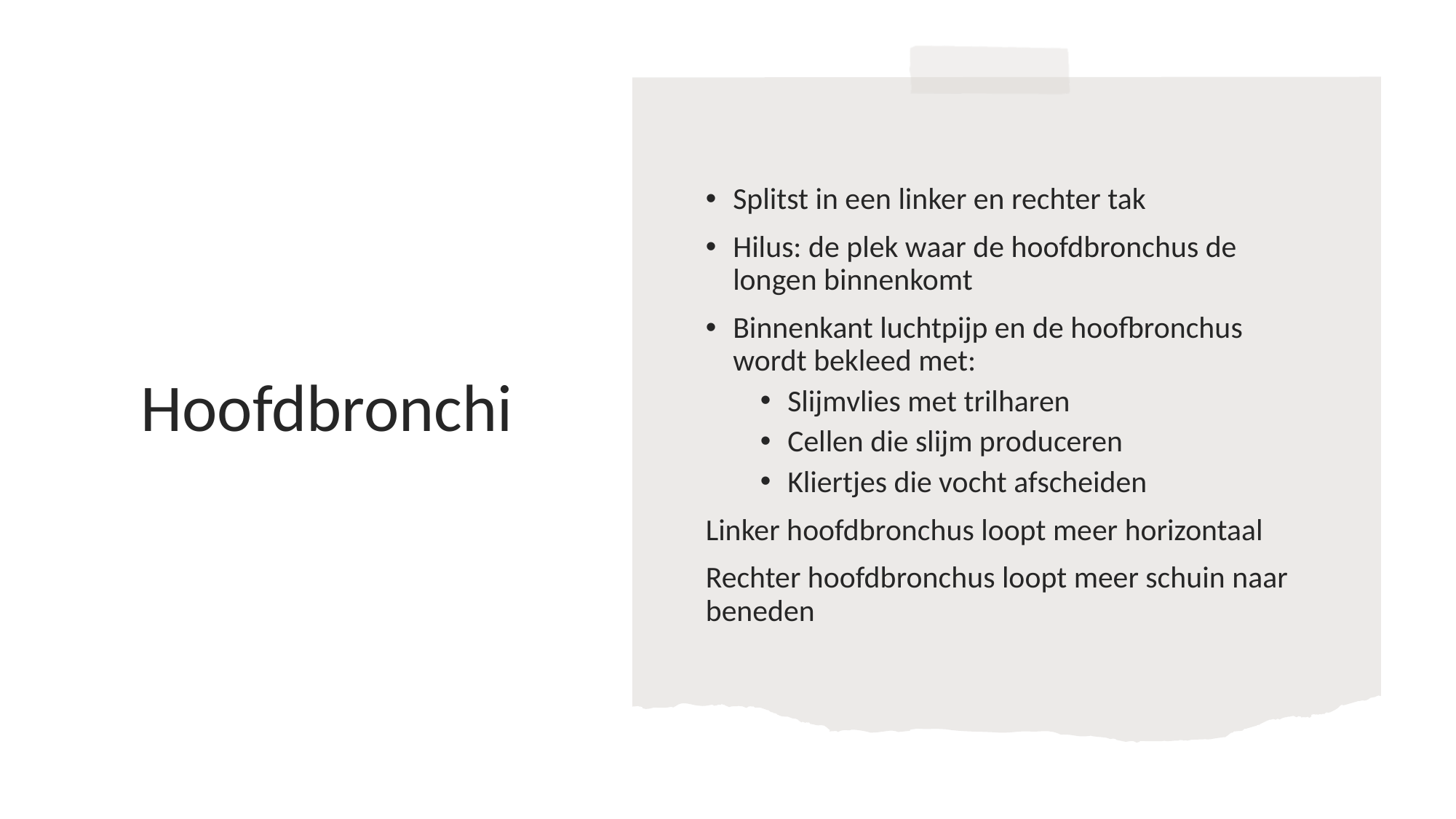

Splitst in een linker en rechter tak
Hilus: de plek waar de hoofdbronchus de longen binnenkomt
Binnenkant luchtpijp en de hoofbronchus wordt bekleed met:
Slijmvlies met trilharen
Cellen die slijm produceren
Kliertjes die vocht afscheiden
Linker hoofdbronchus loopt meer horizontaal
Rechter hoofdbronchus loopt meer schuin naar beneden
# Hoofdbronchi